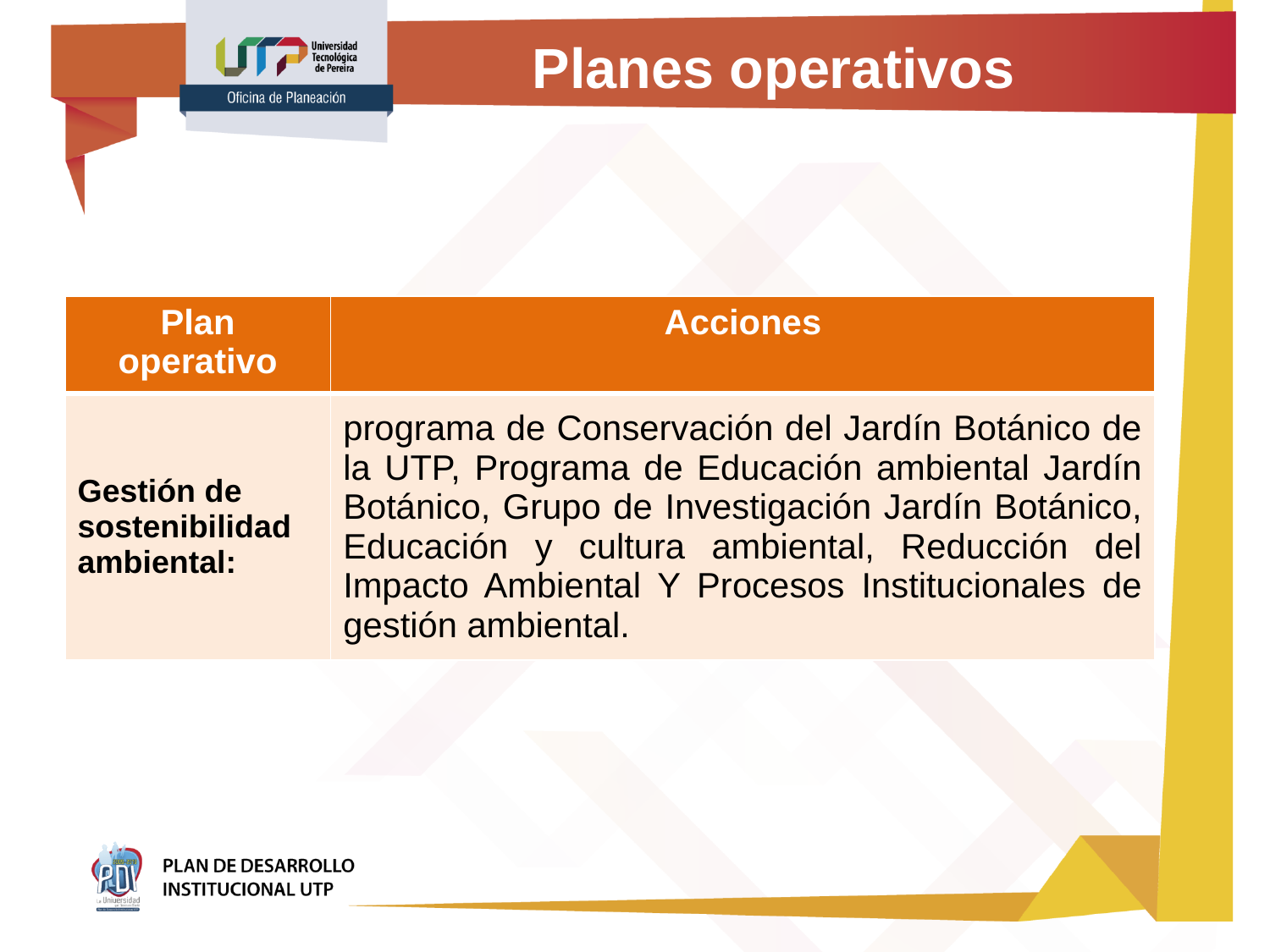

# Planes operativos

| Plan operativo | Acciones |
| --- | --- |
| Gestión de sostenibilidad ambiental: | programa de Conservación del Jardín Botánico de la UTP, Programa de Educación ambiental Jardín Botánico, Grupo de Investigación Jardín Botánico, Educación y cultura ambiental, Reducción del Impacto Ambiental Y Procesos Institucionales de gestión ambiental. |